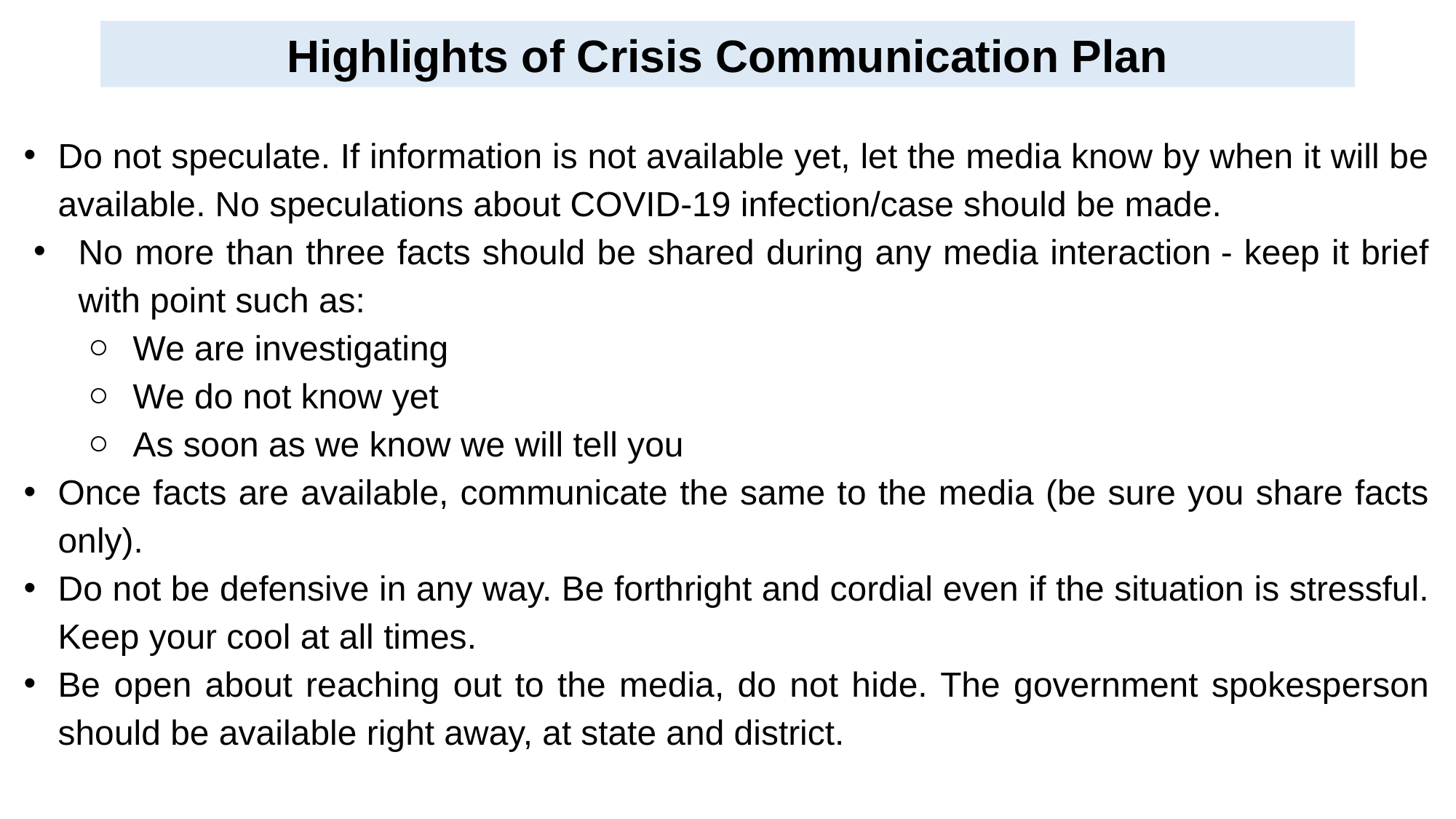

Highlights of Crisis Communication Plan
Do not speculate. If information is not available yet, let the media know by when it will be available. No speculations about COVID-19 infection/case should be made.
No more than three facts should be shared during any media interaction - keep it brief with point such as:
We are investigating
We do not know yet
As soon as we know we will tell you
Once facts are available, communicate the same to the media (be sure you share facts only).
Do not be defensive in any way. Be forthright and cordial even if the situation is stressful. Keep your cool at all times.
Be open about reaching out to the media, do not hide. The government spokesperson should be available right away, at state and district.